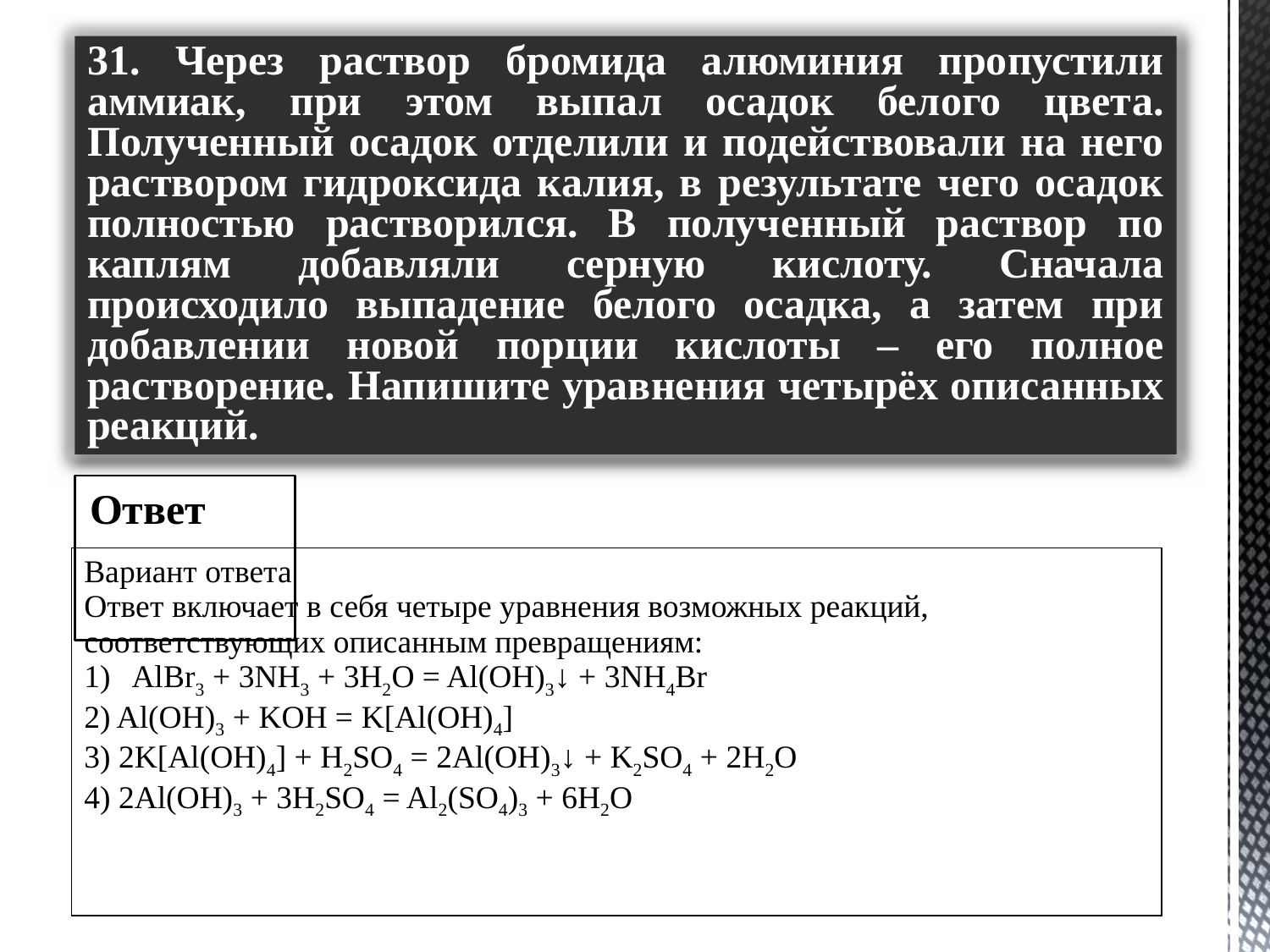

31. Через раствор бромида алюминия пропустили аммиак, при этом выпал осадок белого цвета. Полученный осадок отделили и подействовали на него раствором гидроксида калия, в результате чего осадок полностью растворился. В полученный раствор по каплям добавляли серную кислоту. Сначала происходило выпадение белого осадка, а затем при добавлении новой порции кислоты – его полное растворение. Напишите уравнения четырёх описанных реакций.
Ответ
| Вариант ответа Ответ включает в себя четыре уравнения возможных реакций, соответствующих описанным превращениям: AlBr3 + 3NH3 + 3H2O = Al(OH)3↓ + 3NH4Br 2) Al(OH)3 + KOH = K[Al(OH)4] 3) 2K[Al(OH)4] + H2SO4 = 2Al(OH)3↓ + K2SO4 + 2H2O 4) 2Al(OH)3 + 3H2SO4 = Al2(SO4)3 + 6H2O |
| --- |